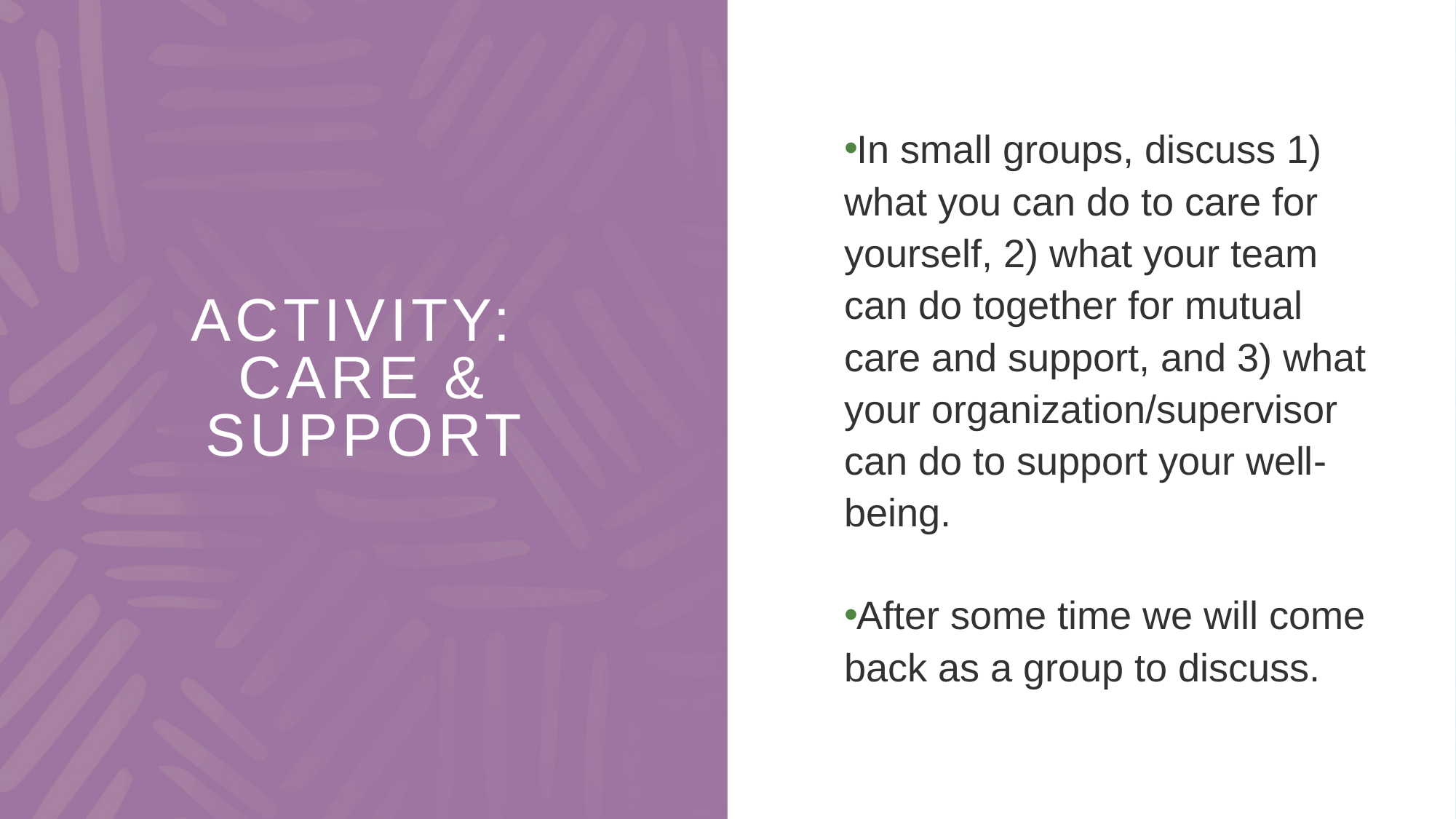

In small groups, discuss 1) what you can do to care for yourself, 2) what your team can do together for mutual care and support, and 3) what your organization/supervisor can do to support your well-being.
After some time we will come back as a group to discuss.
# Activity: Care & support